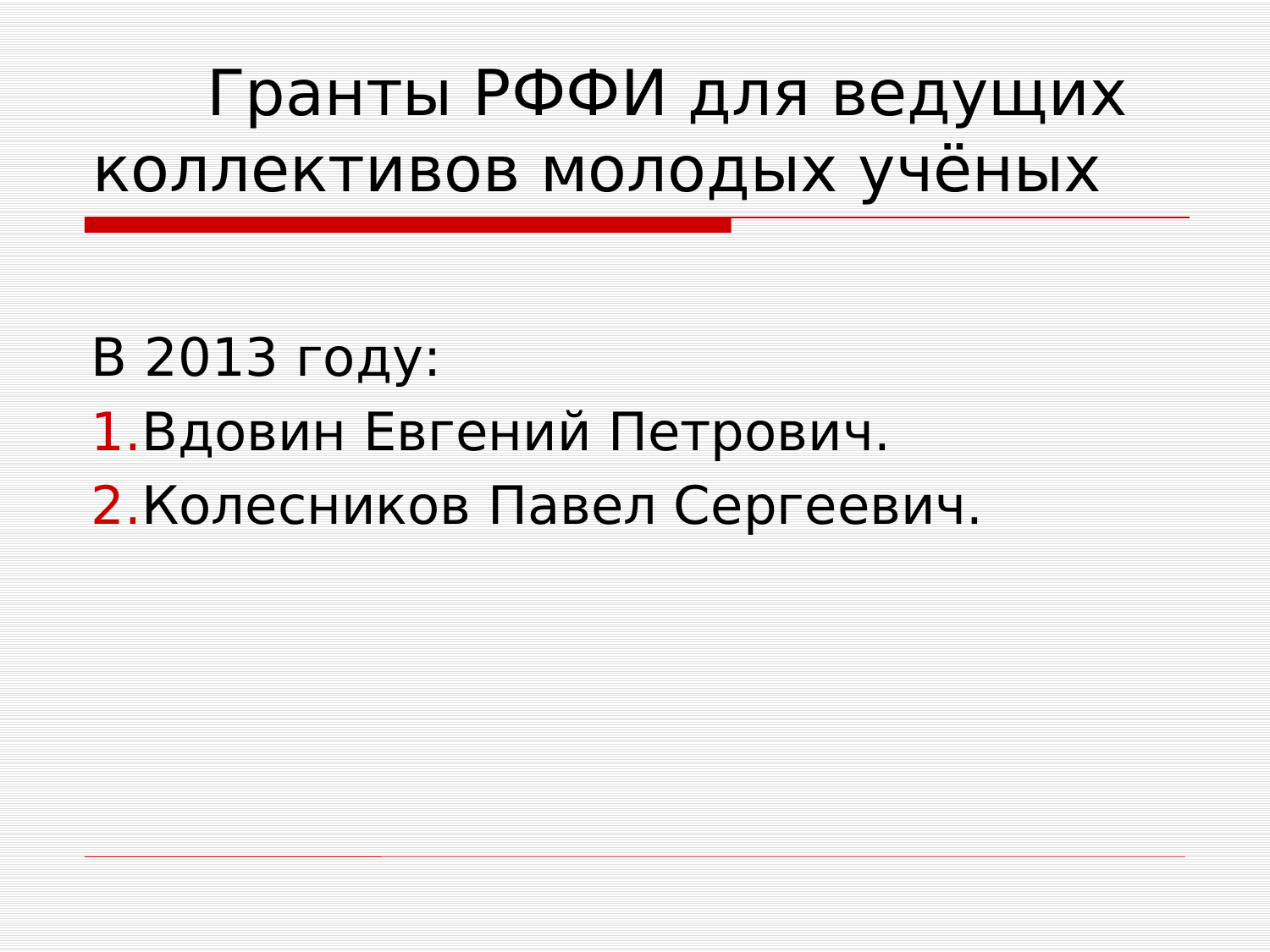

# Гранты РФФИ для ведущих коллективов молодых учёных

В 2013 году:
Вдовин Евгений Петрович.
Колесников Павел Сергеевич.